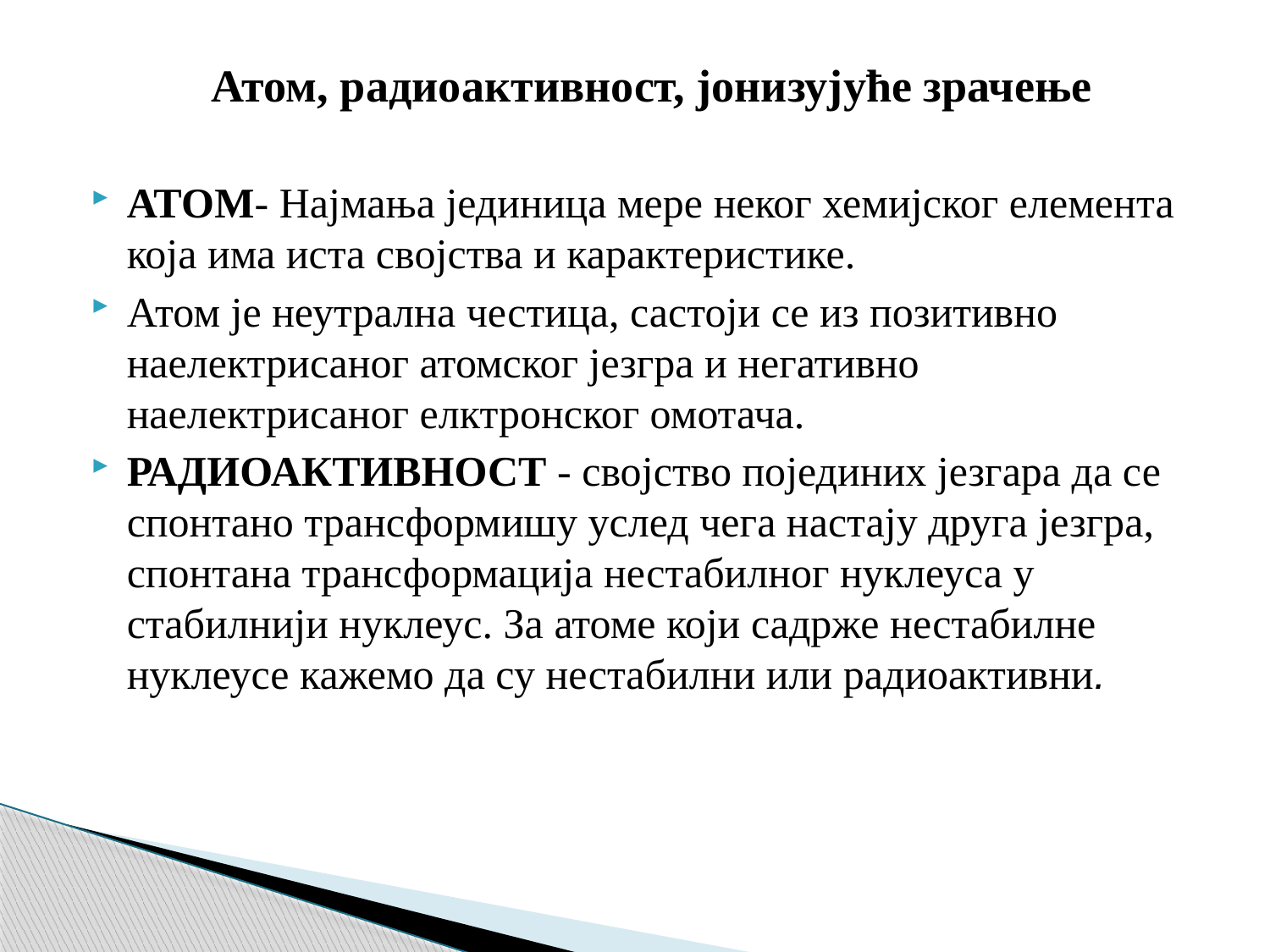

Атом, радиоактивност, јонизујуће зрачење

АТОМ- Најмања јединица мере неког хемијског елемента која има иста својства и карактеристике.
Атом је неутрална честица, састоји се из позитивно наелектрисаног атомског језгра и негативно наелектрисаног елктронског омотача.
РАДИОАКТИВНОСТ - својство појединих језгара да се спонтано трансформишу услед чега настају друга језгра, спонтана трансформација нестабилног нуклеуса у стабилнији нуклеус. За атоме који садрже нестабилне нуклеусе кажемо да су нестабилни или радиоактивни.